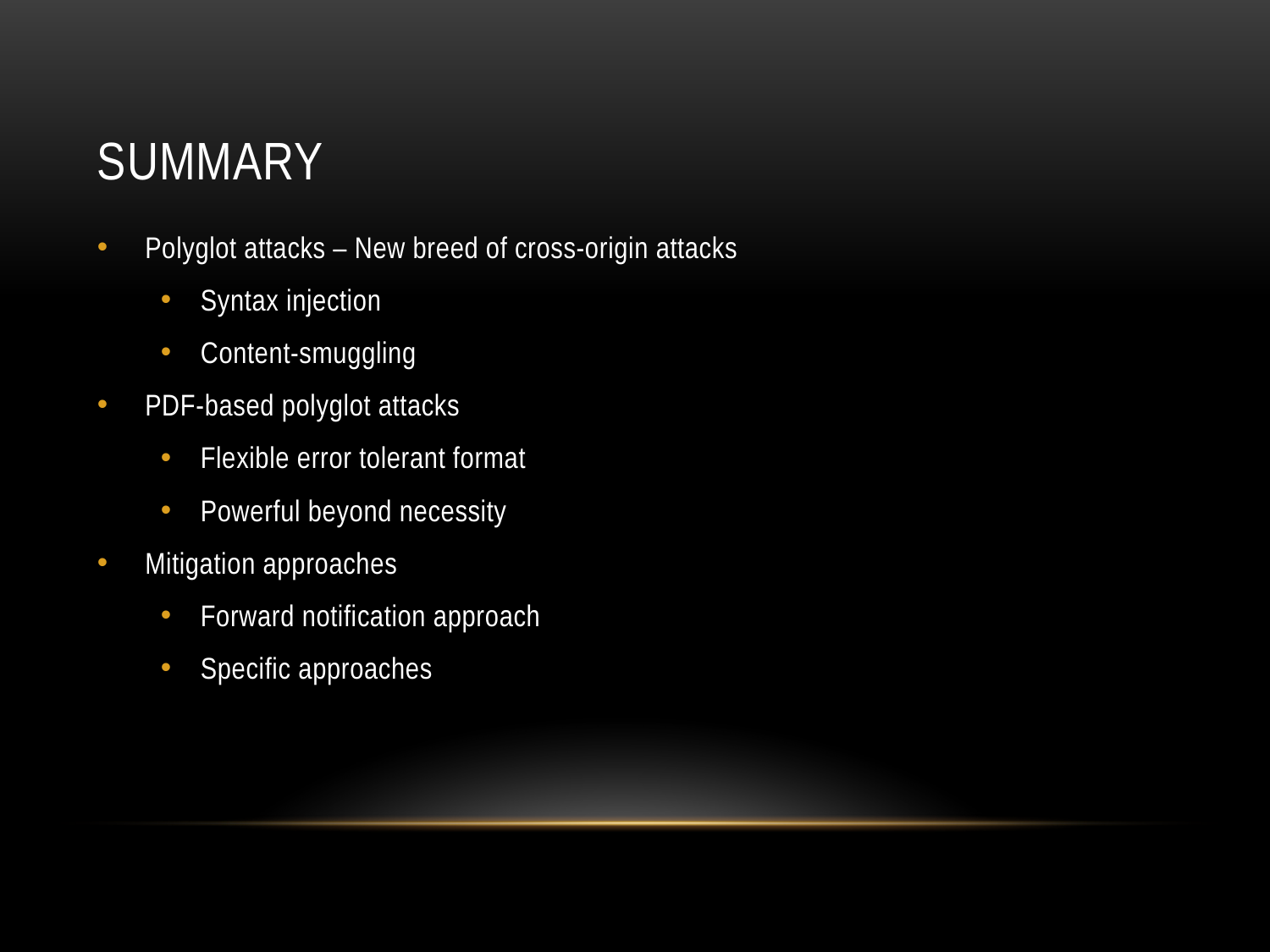

# Summary
Polyglot attacks – New breed of cross-origin attacks
Syntax injection
Content-smuggling
PDF-based polyglot attacks
Flexible error tolerant format
Powerful beyond necessity
Mitigation approaches
Forward notification approach
Specific approaches